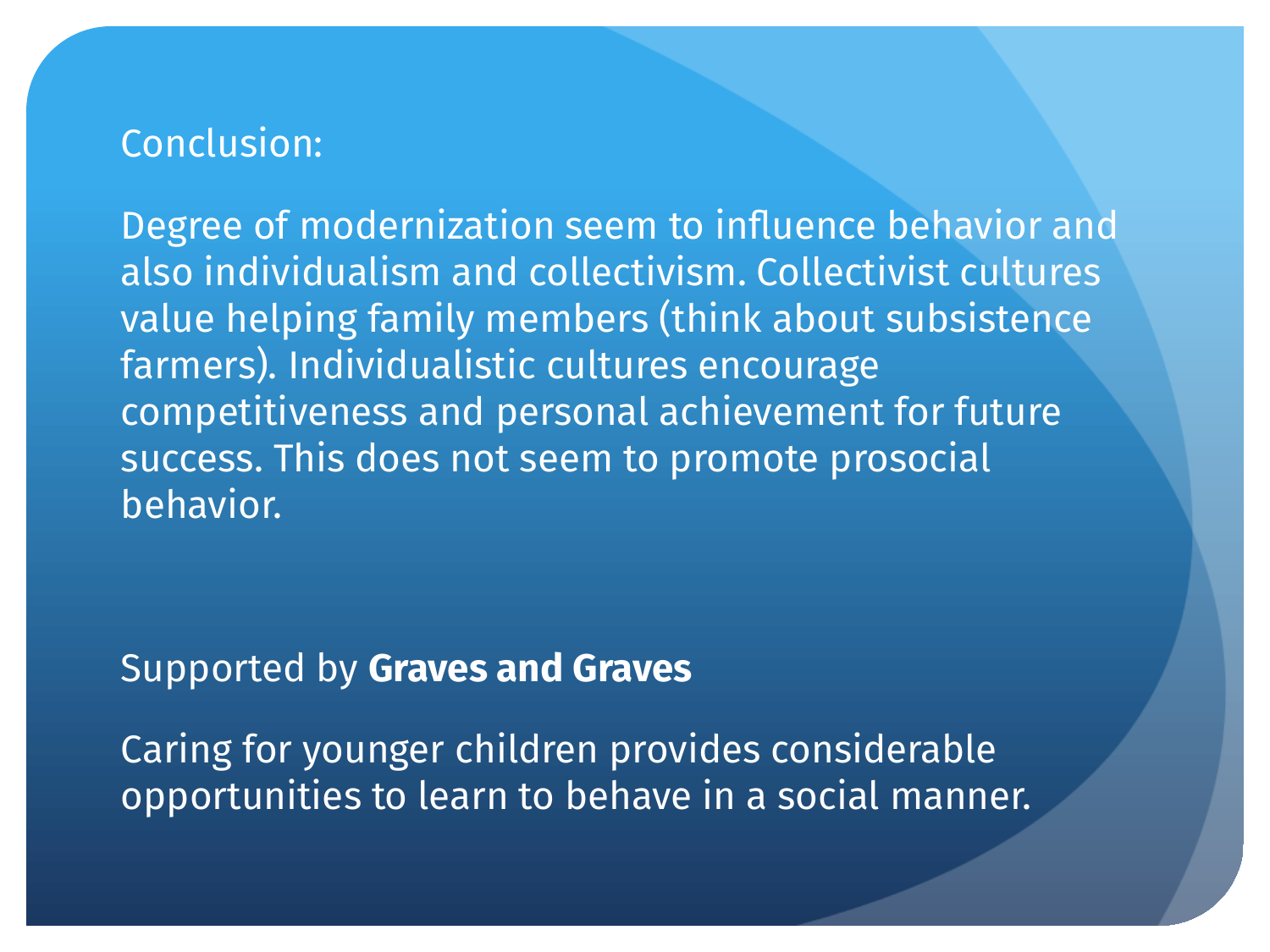

Conclusion:
Degree of modernization seem to influence behavior and also individualism and collectivism. Collectivist cultures value helping family members (think about subsistence farmers). Individualistic cultures encourage competitiveness and personal achievement for future success. This does not seem to promote prosocial behavior.

Supported by Graves and Graves
Caring for younger children provides considerable opportunities to learn to behave in a social manner.